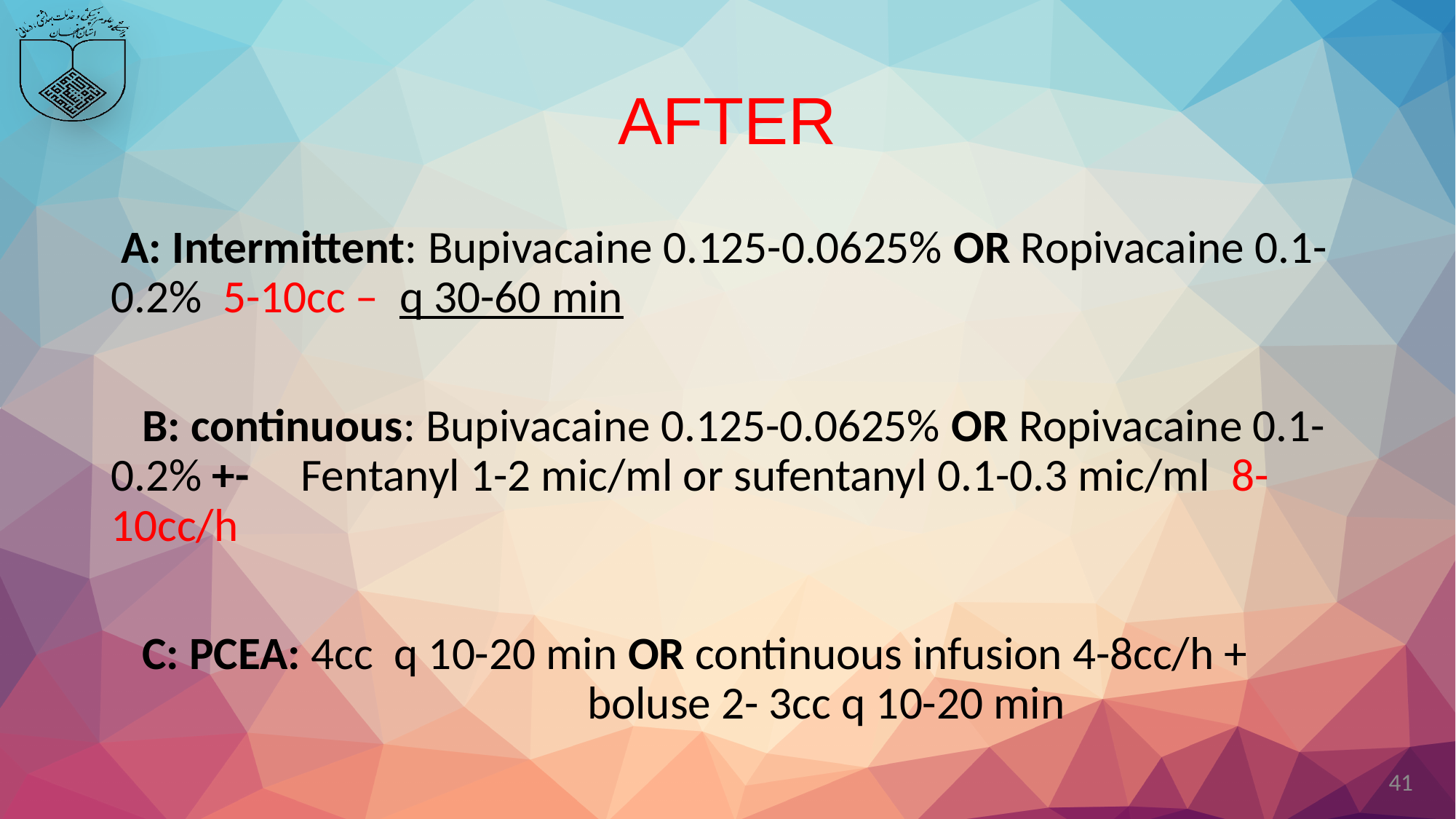

# AFTER
 A: Intermittent: Bupivacaine 0.125-0.0625% OR Ropivacaine 0.1-0.2%  5-10cc –  q 30-60 min

   B: continuous: Bupivacaine 0.125-0.0625% OR Ropivacaine 0.1-0.2% +-     Fentanyl 1-2 mic/ml or sufentanyl 0.1-0.3 mic/ml  8-10cc/h

   C: PCEA: 4cc  q 10-20 min OR continuous infusion 4-8cc/h +                                                        boluse 2- 3cc q 10-20 min
41